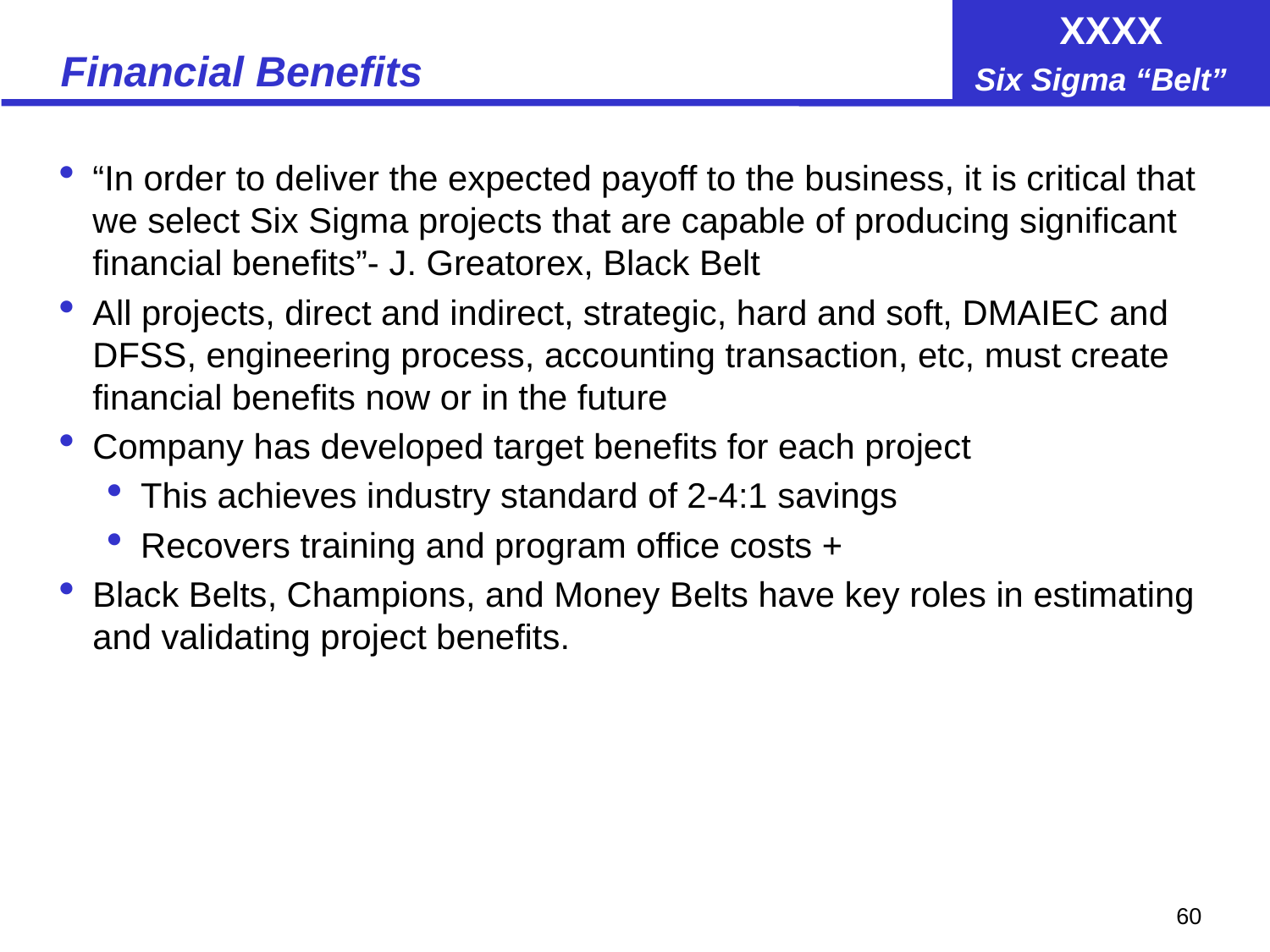

# Financial Benefits
“In order to deliver the expected payoff to the business, it is critical that we select Six Sigma projects that are capable of producing significant financial benefits”- J. Greatorex, Black Belt
All projects, direct and indirect, strategic, hard and soft, DMAIEC and DFSS, engineering process, accounting transaction, etc, must create financial benefits now or in the future
Company has developed target benefits for each project
This achieves industry standard of 2-4:1 savings
Recovers training and program office costs +
Black Belts, Champions, and Money Belts have key roles in estimating and validating project benefits.